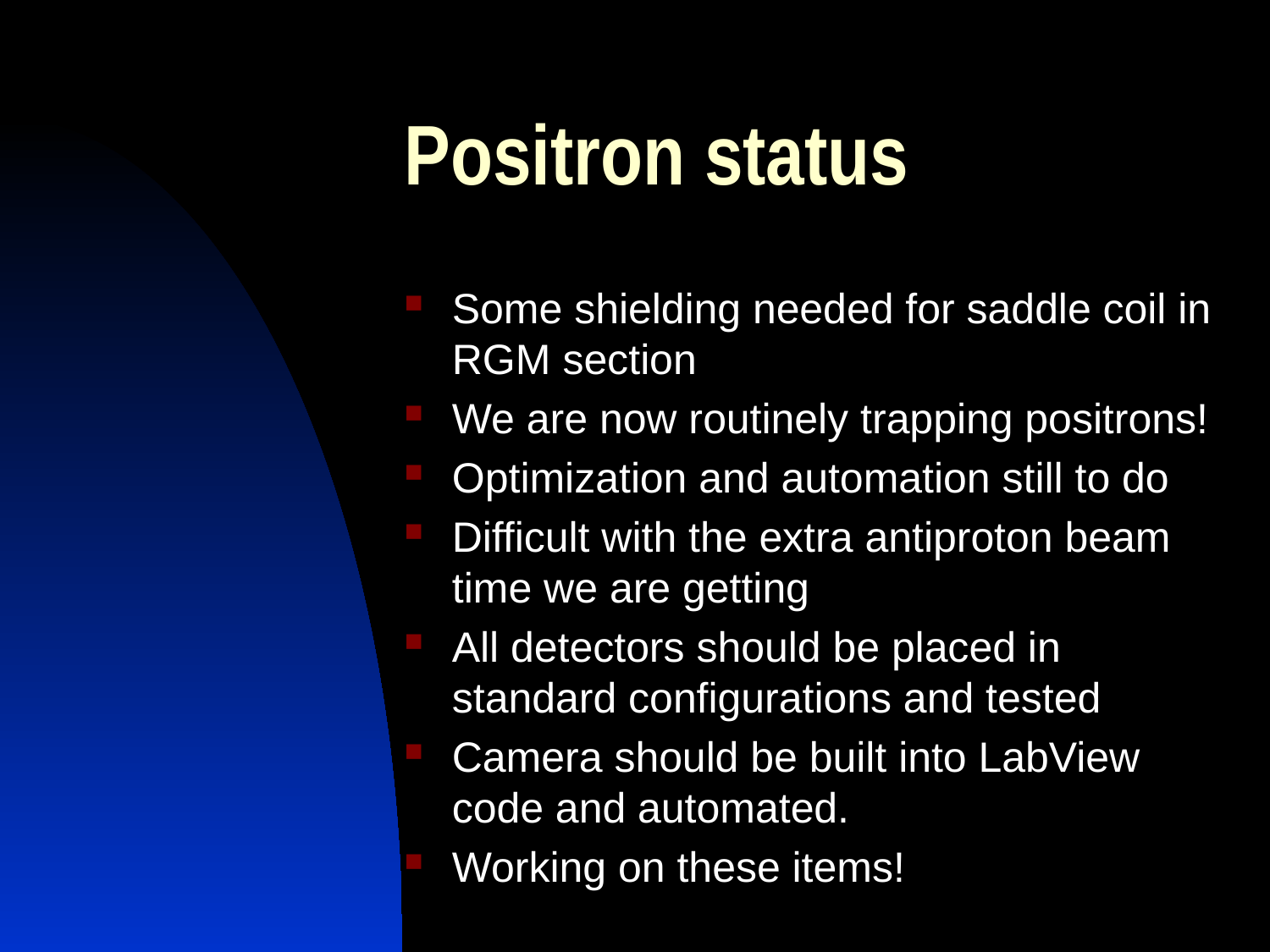

# Positron status
Some shielding needed for saddle coil in RGM section
We are now routinely trapping positrons!
Optimization and automation still to do
Difficult with the extra antiproton beam time we are getting
All detectors should be placed in standard configurations and tested
Camera should be built into LabView code and automated.
Working on these items!